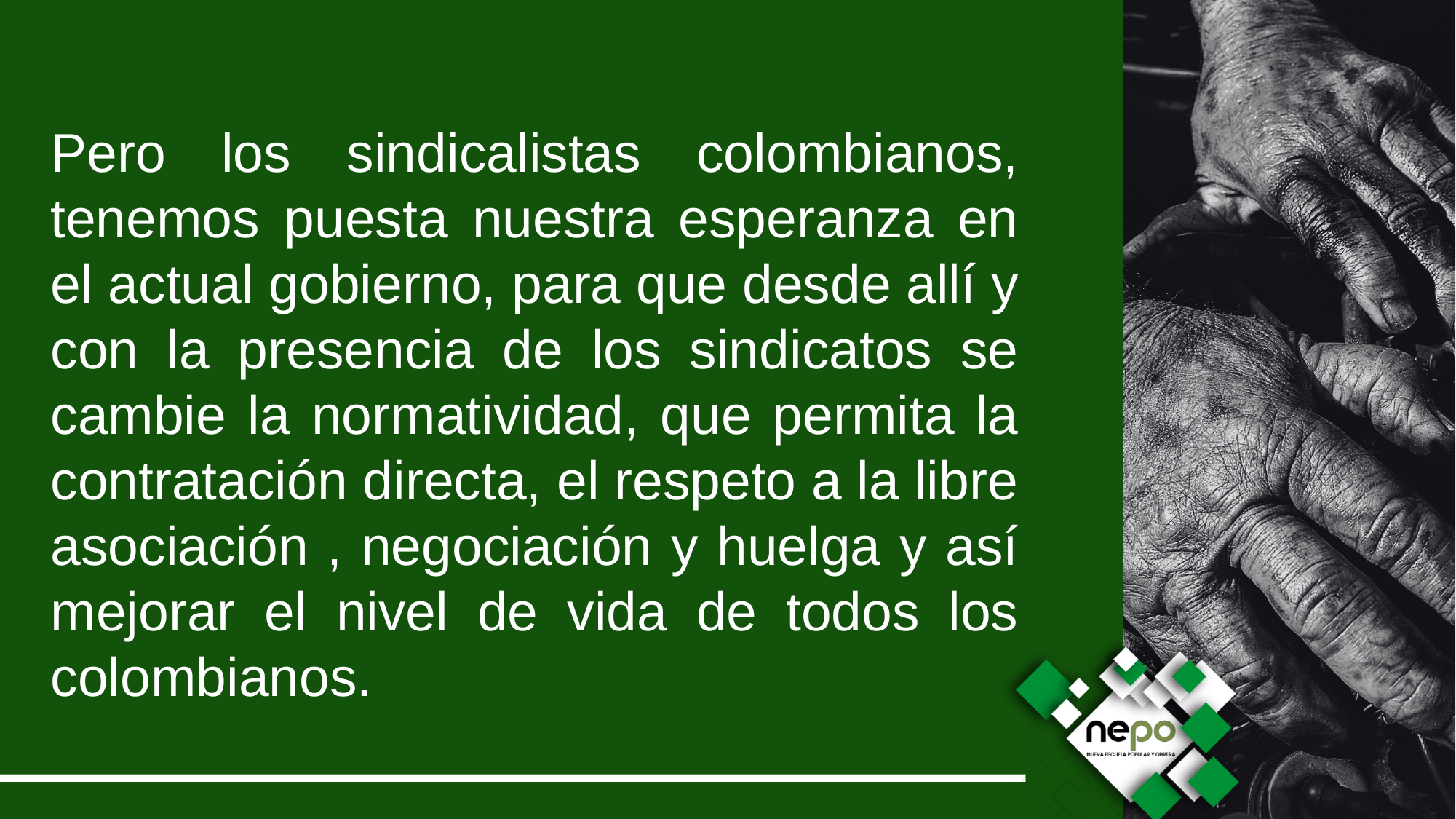

Pero los sindicalistas colombianos, tenemos puesta nuestra esperanza en el actual gobierno, para que desde allí y con la presencia de los sindicatos se cambie la normatividad, que permita la contratación directa, el respeto a la libre asociación , negociación y huelga y así mejorar el nivel de vida de todos los colombianos.